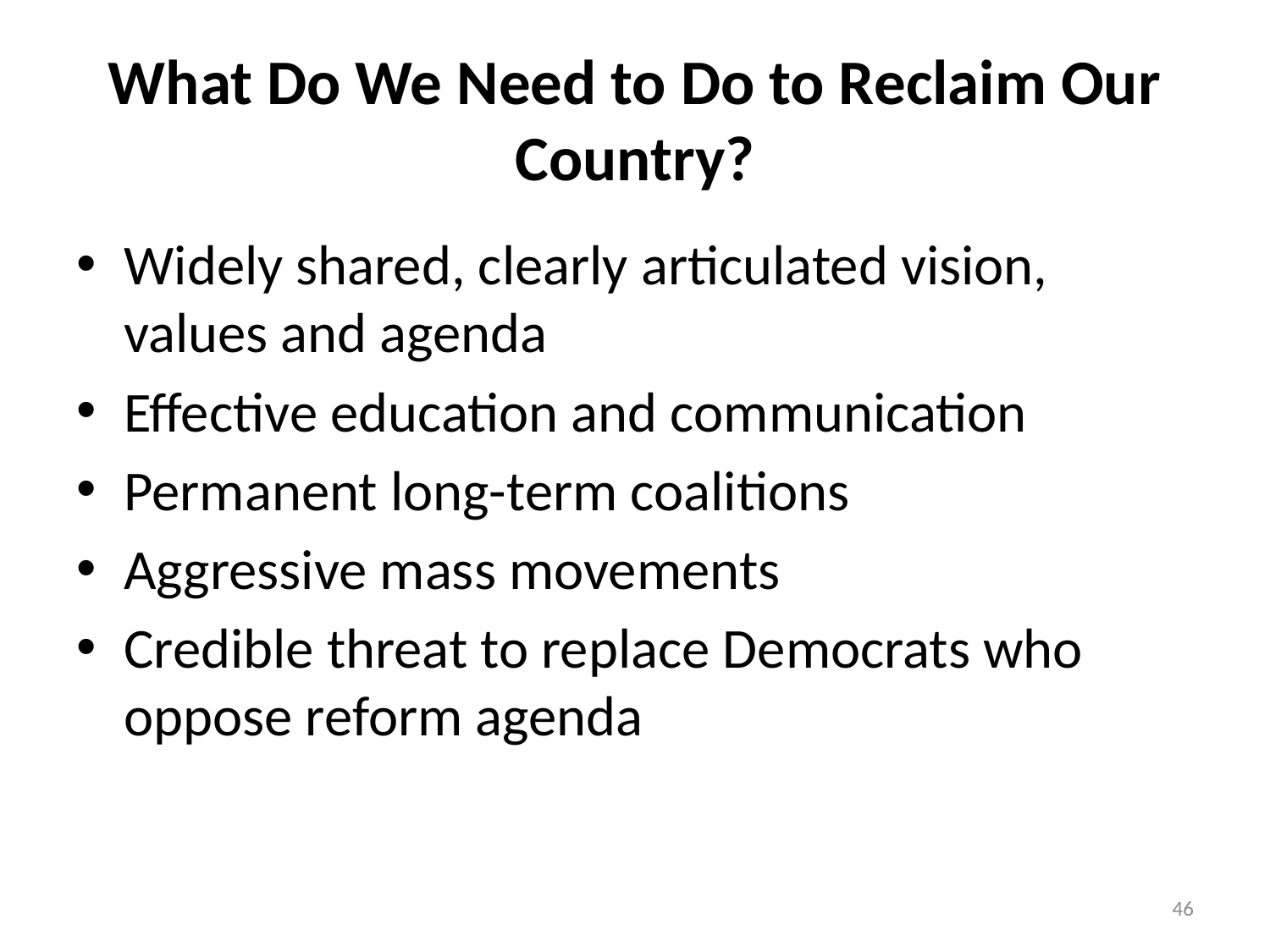

# What Do We Need to Do to Reclaim Our Country?
Widely shared, clearly articulated vision, values and agenda
Effective education and communication
Permanent long-term coalitions
Aggressive mass movements
Credible threat to replace Democrats who oppose reform agenda

46